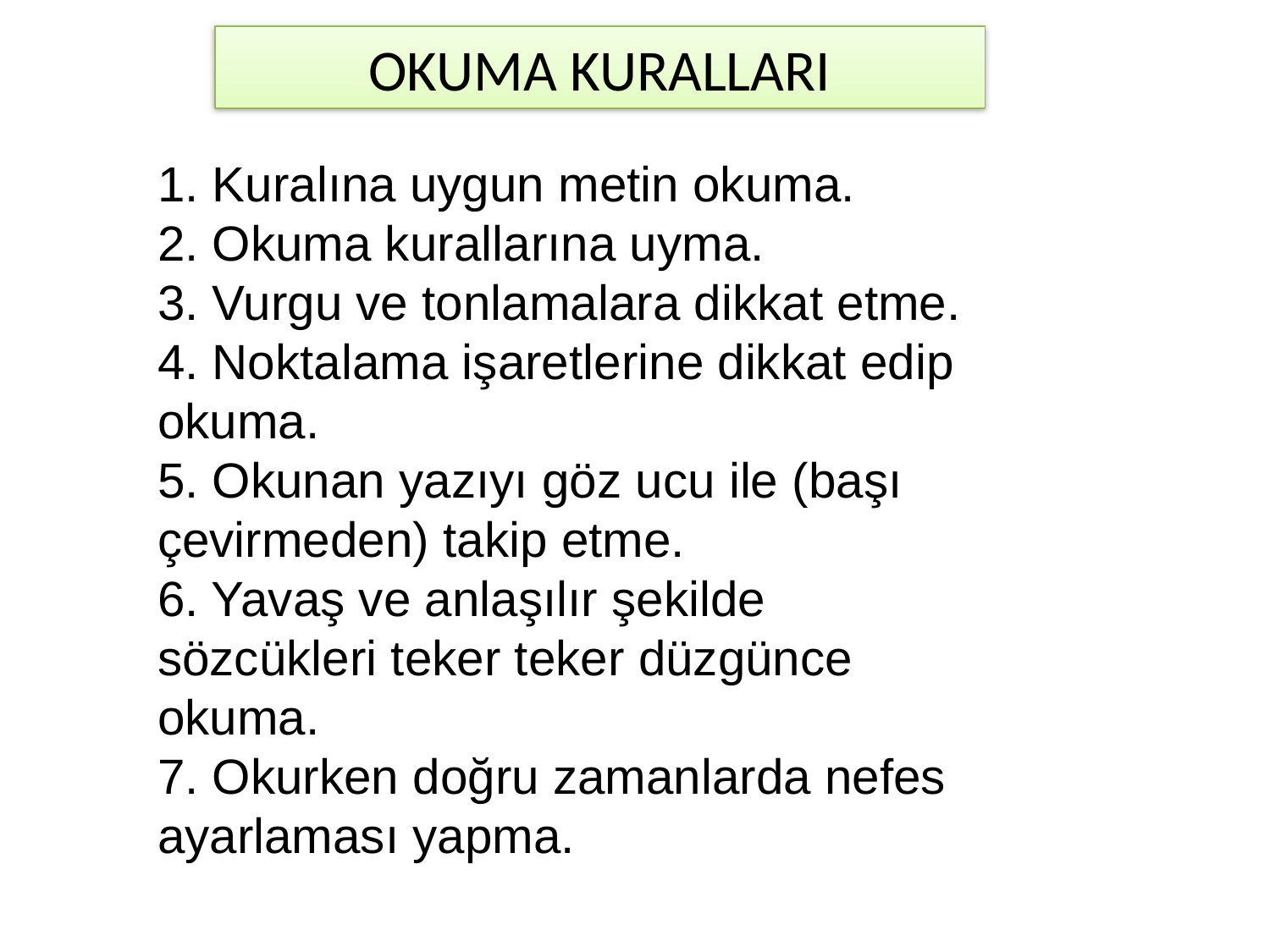

OKUMA KURALLARI
1. Kuralına uygun metin okuma.
2. Okuma kurallarına uyma.
3. Vurgu ve tonlamalara dikkat etme.
4. Noktalama işaretlerine dikkat edip okuma.
5. Okunan yazıyı göz ucu ile (başı çevirmeden) takip etme.
6. Yavaş ve anlaşılır şekilde sözcükleri teker teker düzgünce okuma.
7. Okurken doğru zamanlarda nefes ayarlaması yapma.